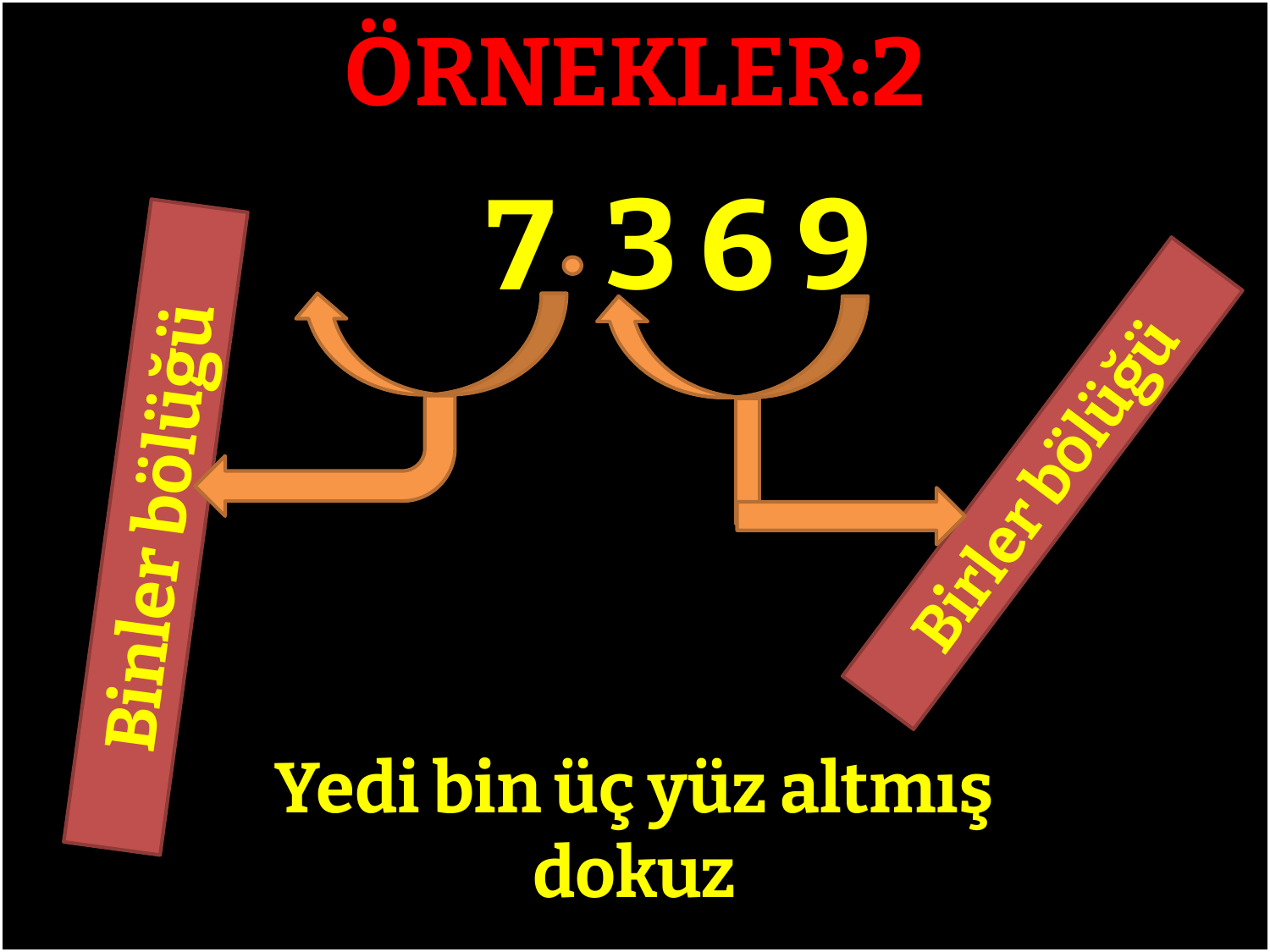

ÖRNEKLER:2
3
9
7
6

#

Birler bölüğü
Binler bölüğü

Yedi bin üç yüz altmış dokuz